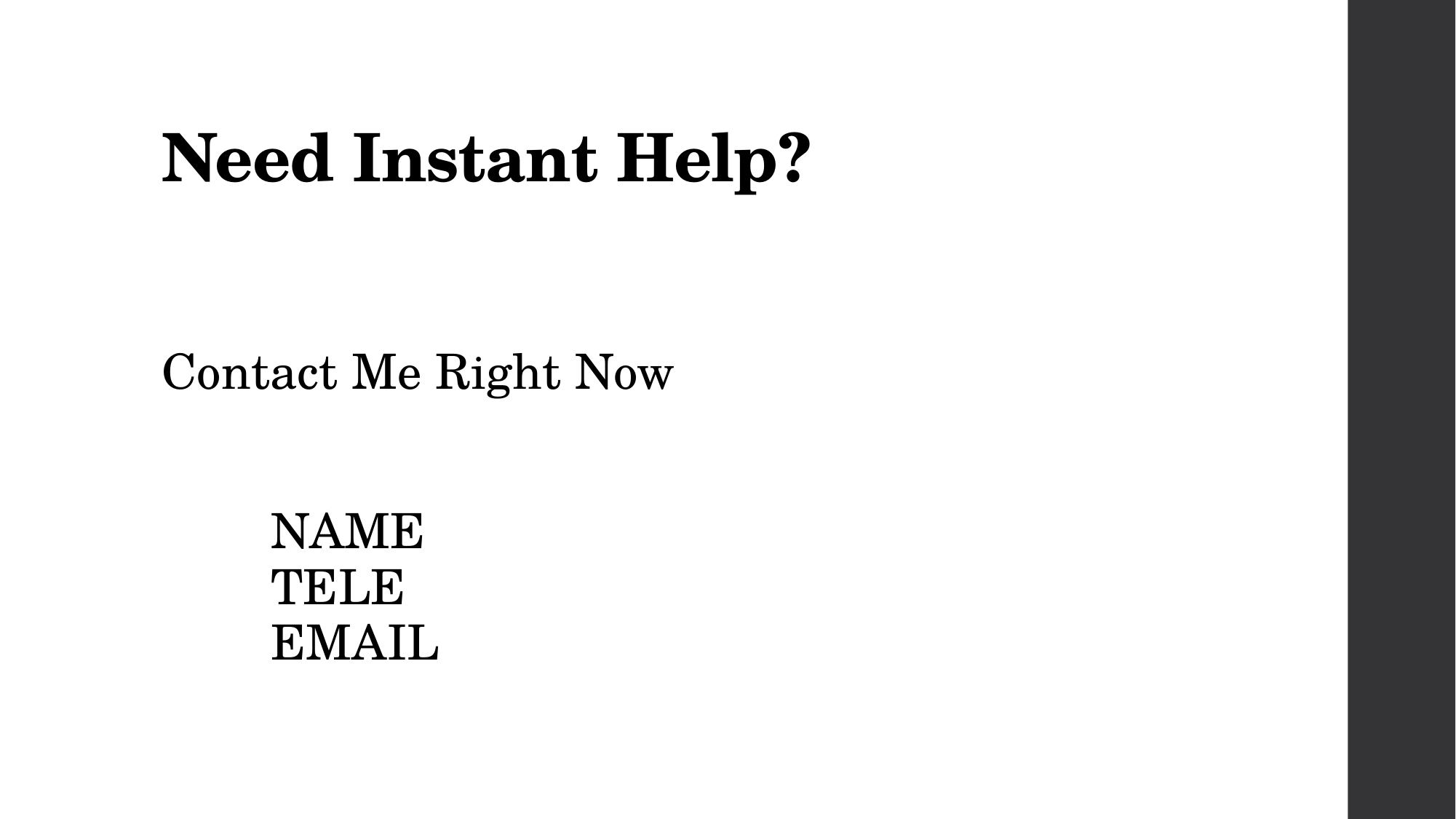

# Need Instant Help?
Contact Me Right Now

	NAME
	TELE
	EMAIL